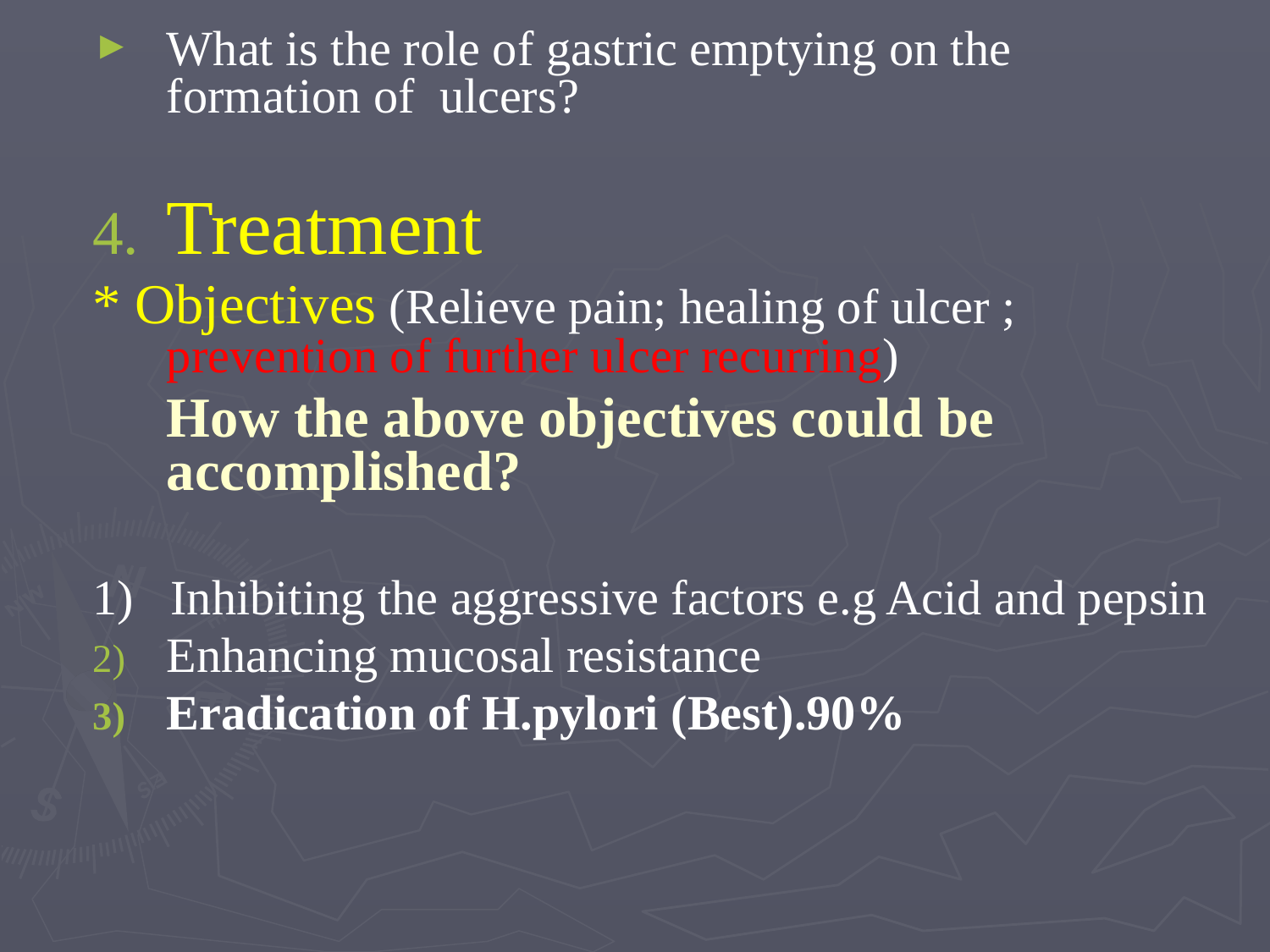

What is the role of gastric emptying on the formation of  ulcers?

Treatment
* Objectives (Relieve pain; healing of ulcer ; prevention of further ulcer recurring)
	How the above objectives could be accomplished?

1)   Inhibiting the aggressive factors e.g Acid and pepsin
Enhancing mucosal resistance
Eradication of H.pylori (Best).90%